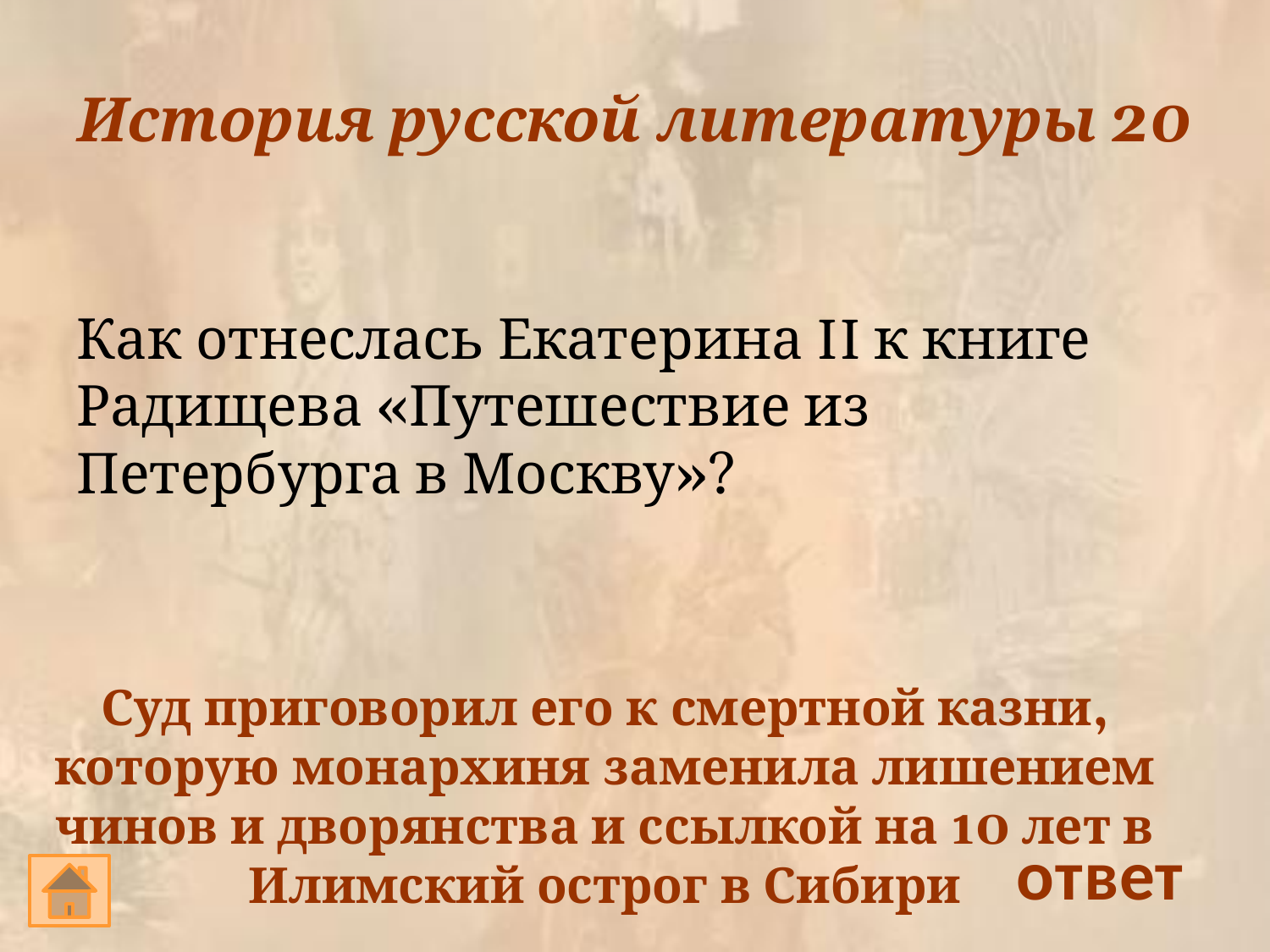

# История русской литературы 20
Как отнеслась Екатерина II к книге Радищева «Путешествие из Петербурга в Москву»?
Суд приговорил его к смертной казни, которую монархиня заменила лишением чинов и дворянства и ссылкой на 10 лет в Илимский острог в Сибири
ответ